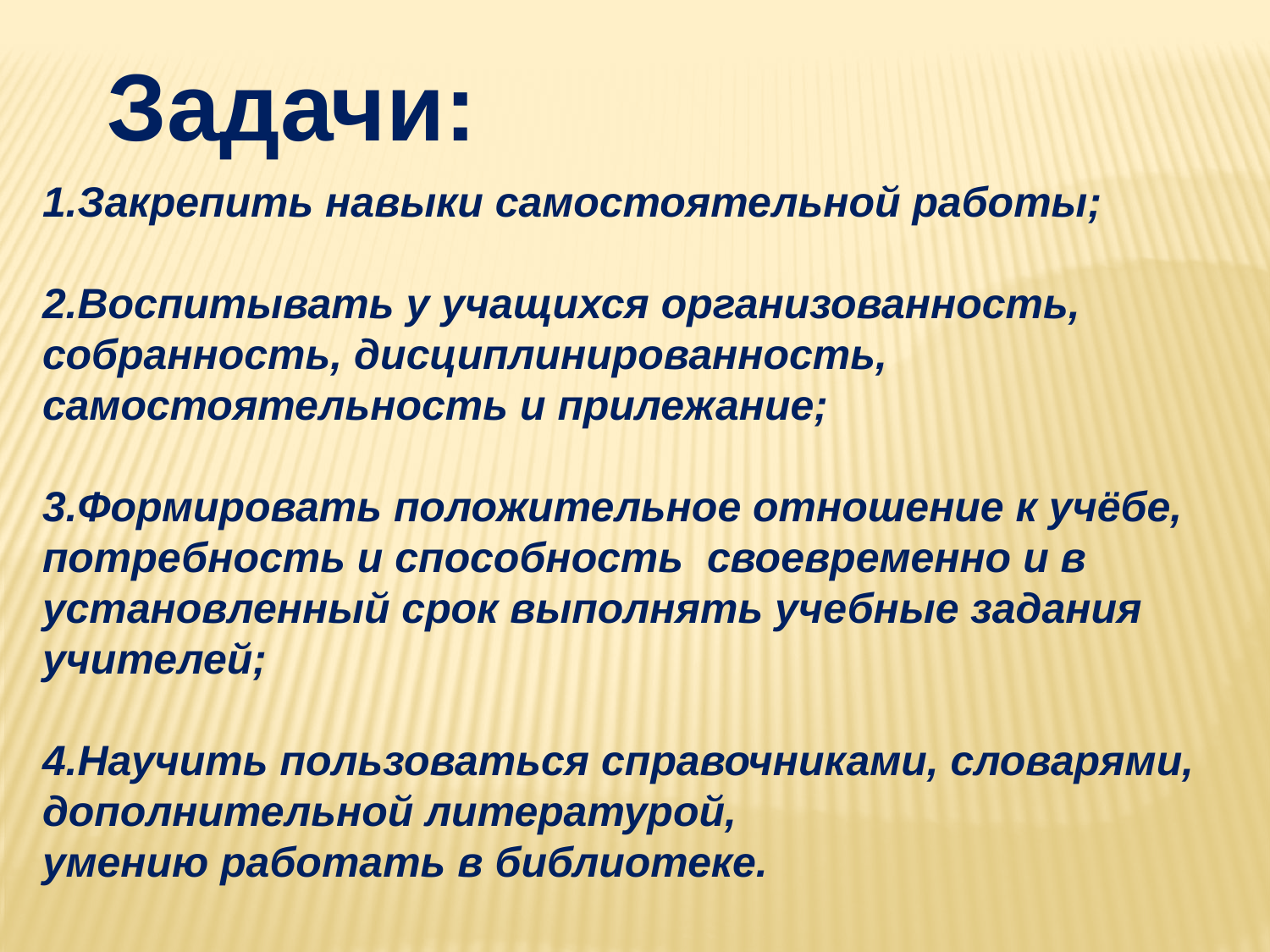

Задачи:
1.Закрепить навыки самостоятельной работы;

2.Воспитывать у учащихся организованность, собранность, дисциплинированность, самостоятельность и прилежание;

3.Формировать положительное отношение к учёбе, потребность и способность  своевременно и в установленный срок выполнять учебные задания учителей;

4.Научить пользоваться справочниками, словарями, дополнительной литературой,
умению работать в библиотеке.